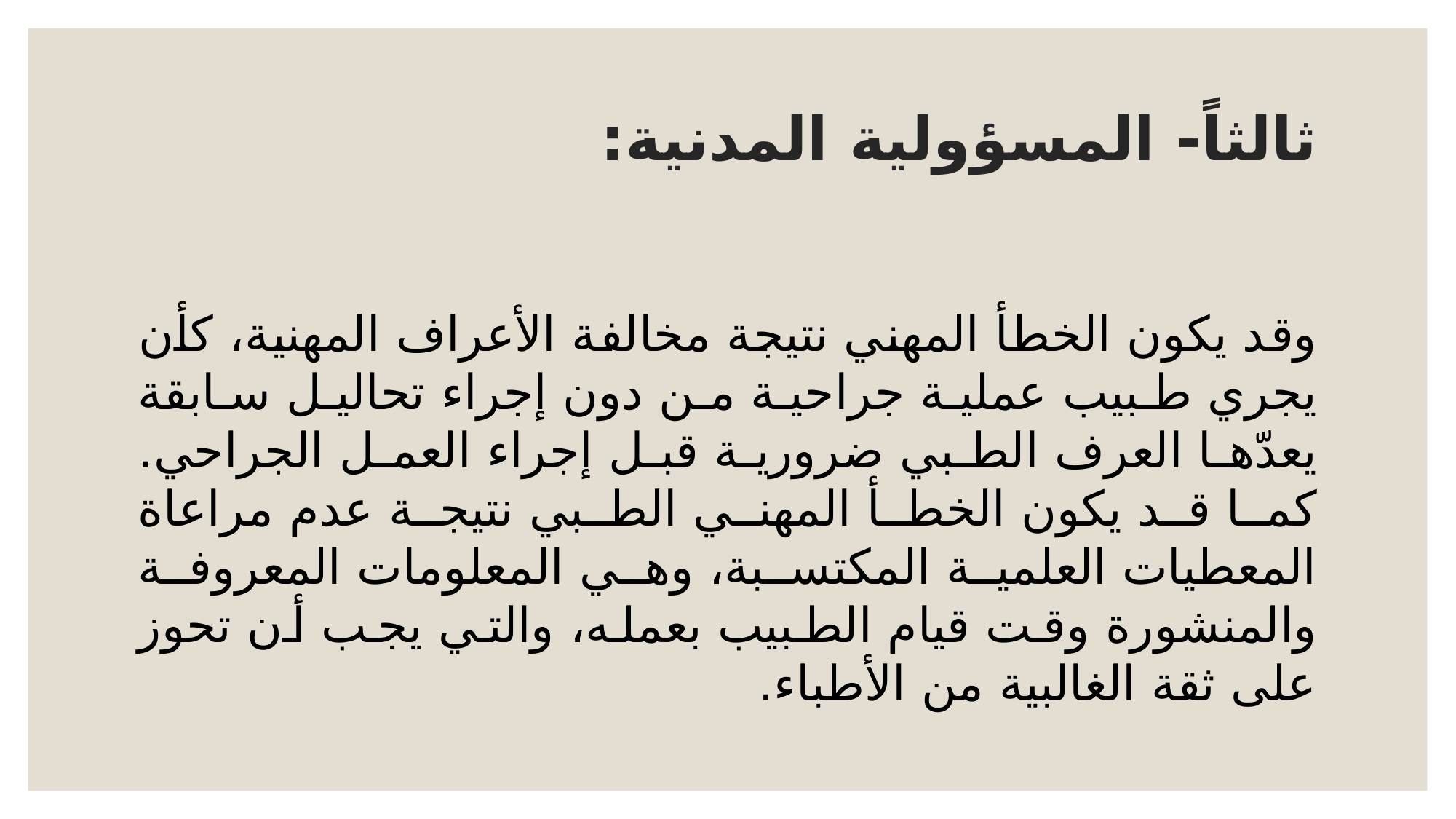

# ثالثاً- المسؤولية المدنية:

وقد يكون الخطأ المهني نتيجة مخالفة الأعراف المهنية، كأن يجري طبيب عملية جراحية من دون إجراء تحاليل سابقة يعدّها العرف الطبي ضرورية قبل إجراء العمل الجراحي. كما قد يكون الخطأ المهني الطبي نتيجة عدم مراعاة المعطيات العلمية المكتسبة، وهي المعلومات المعروفة والمنشورة وقت قيام الطبيب بعمله، والتي يجب أن تحوز على ثقة الغالبية من الأطباء.